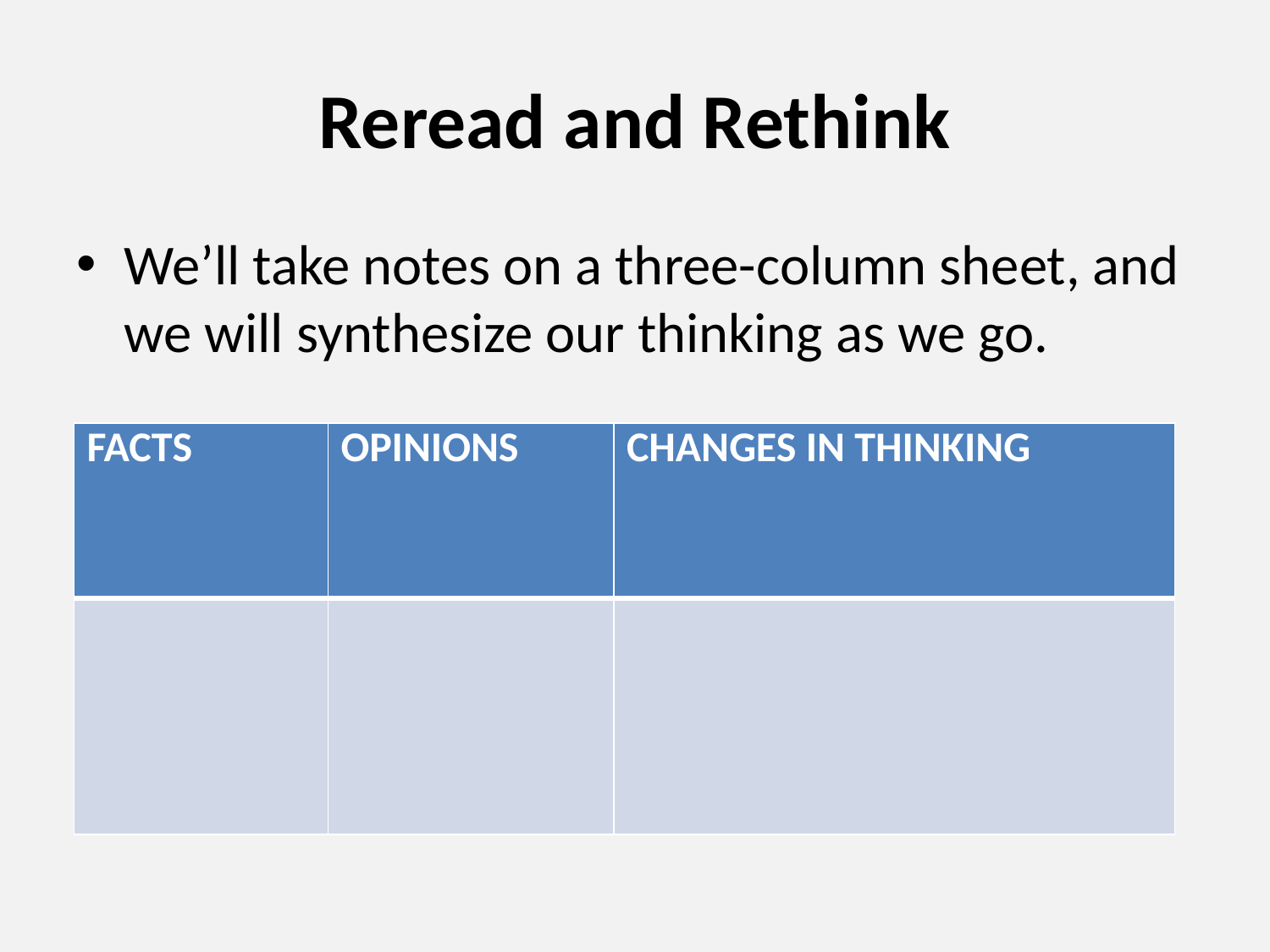

# Reread and Rethink
We’ll take notes on a three-column sheet, and we will synthesize our thinking as we go.

| FACTS | OPINIONS | CHANGES IN THINKING |
| --- | --- | --- |
|  |  |  |